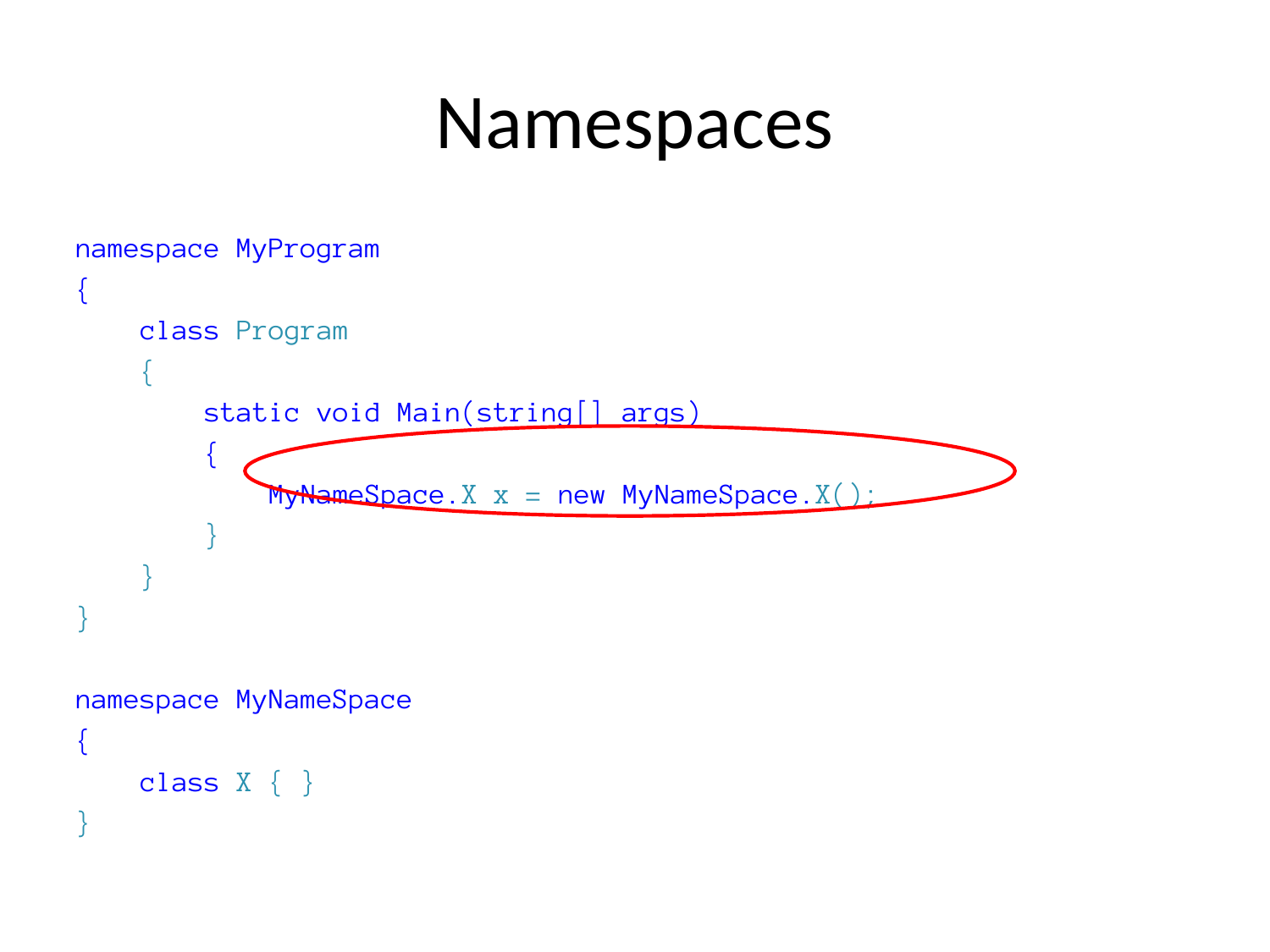

# Namespaces
namespace MyProgram
{
    class Program
    {
        static void Main(string[] args)
        {
            MyNameSpace.X x = new MyNameSpace.X();
        }
    }
}

namespace MyNameSpace
{
    class X { }
}